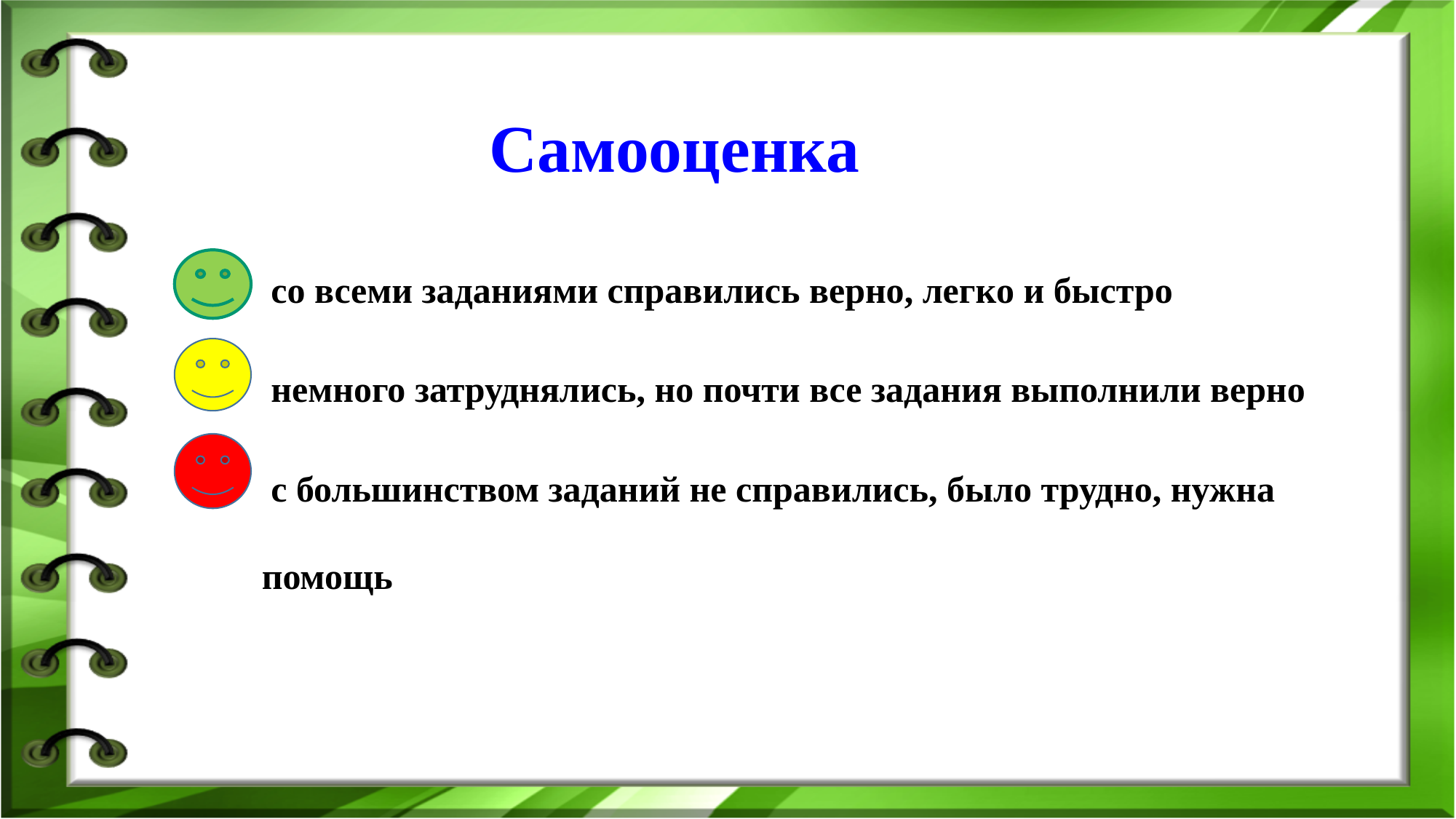

Самооценка
 со всеми заданиями справились верно, легко и быстро
 немного затруднялись, но почти все задания выполнили верно
 с большинством заданий не справились, было трудно, нужна помощь